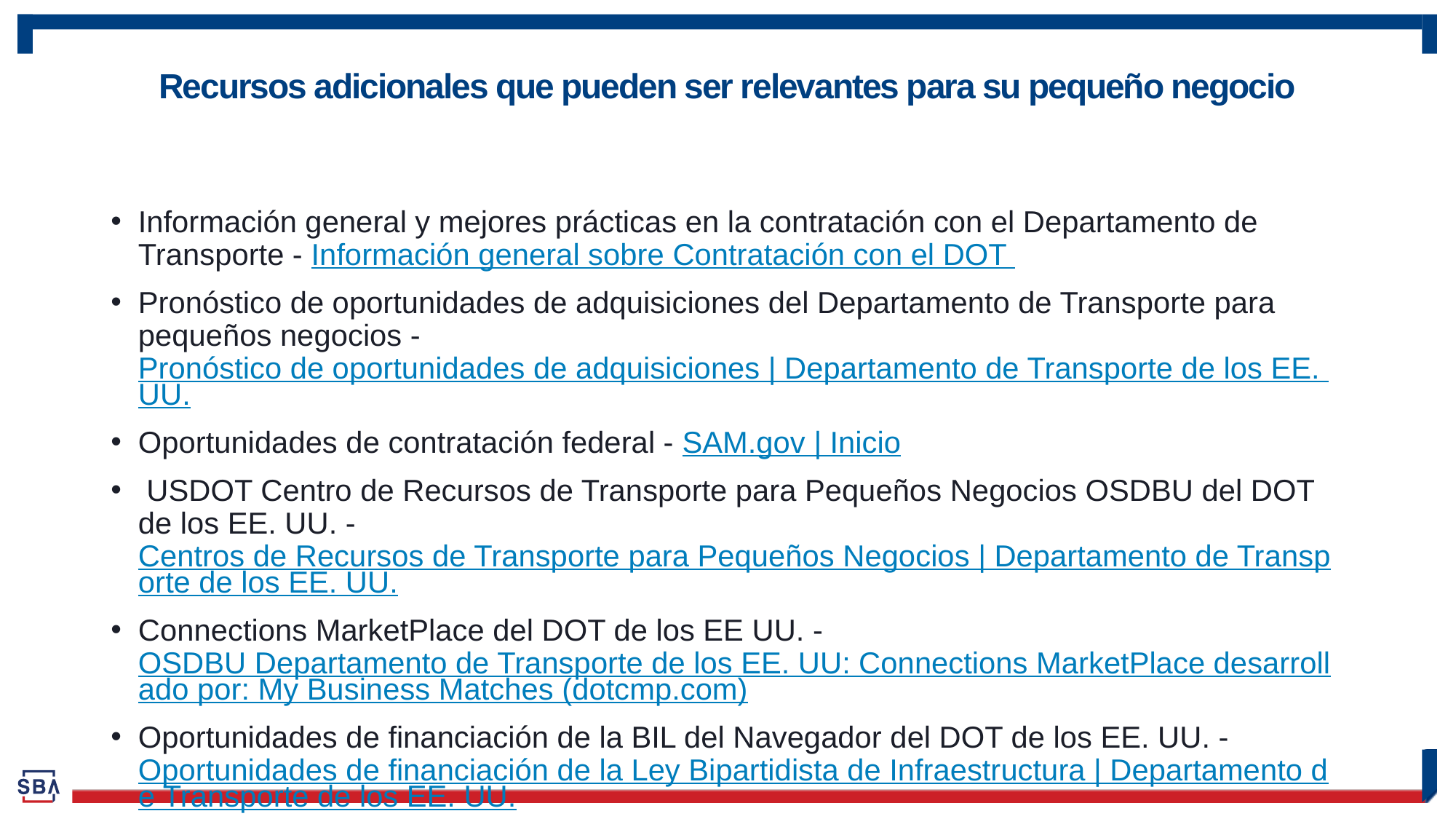

# Recursos adicionales que pueden ser relevantes para su pequeño negocio
Información general y mejores prácticas en la contratación con el Departamento de Transporte - Información general sobre Contratación con el DOT
Pronóstico de oportunidades de adquisiciones del Departamento de Transporte para pequeños negocios - Pronóstico de oportunidades de adquisiciones | Departamento de Transporte de los EE. UU.
Oportunidades de contratación federal - SAM.gov | Inicio
 USDOT Centro de Recursos de Transporte para Pequeños Negocios OSDBU del DOT de los EE. UU. - Centros de Recursos de Transporte para Pequeños Negocios | Departamento de Transporte de los EE. UU.
Connections MarketPlace del DOT de los EE UU. - OSDBU Departamento de Transporte de los EE. UU: Connections MarketPlace desarrollado por: My Business Matches (dotcmp.com)
Oportunidades de financiación de la BIL del Navegador del DOT de los EE. UU. - Oportunidades de financiación de la Ley Bipartidista de Infraestructura | Departamento de Transporte de los EE. UU.